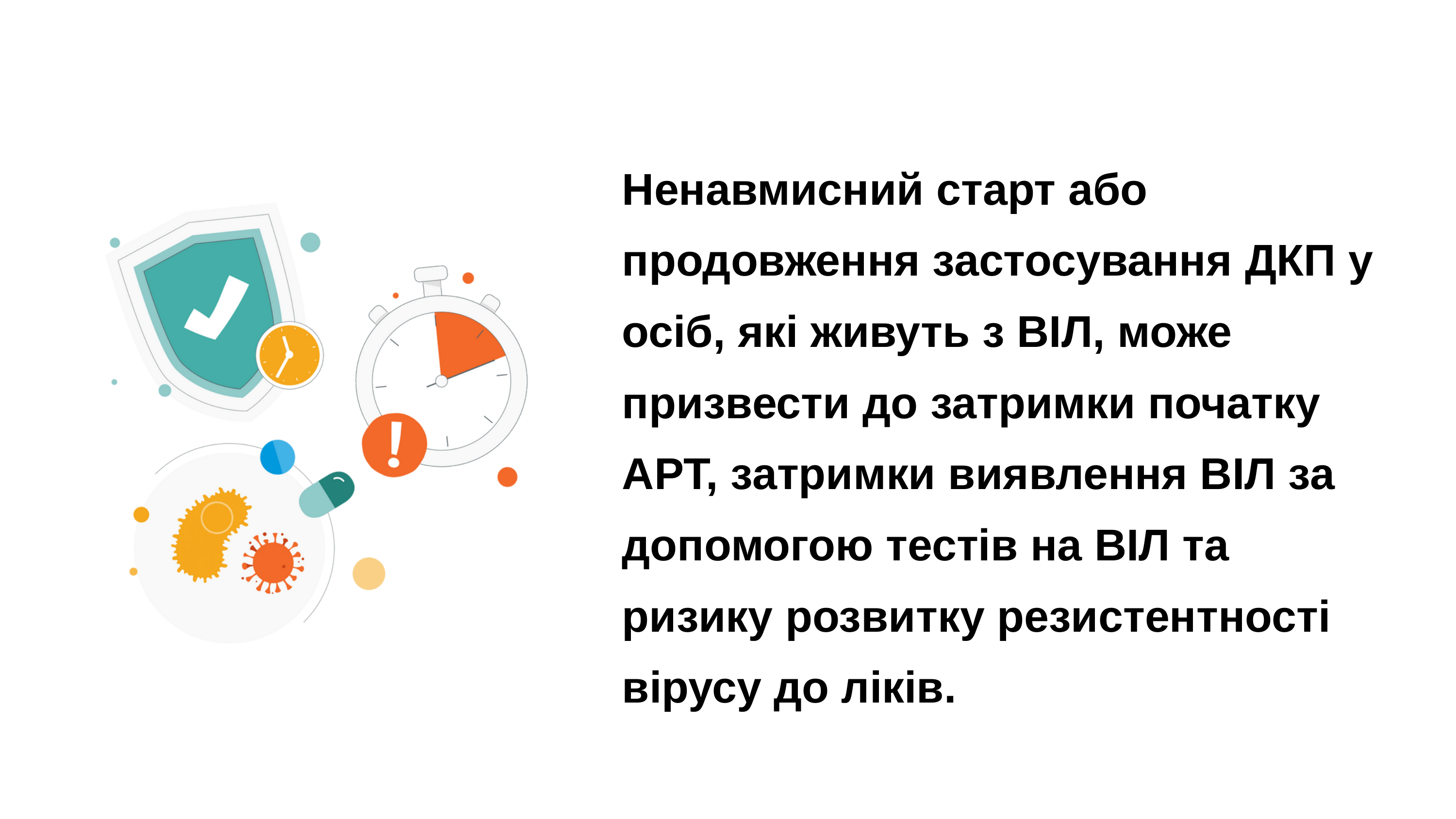

Ненавмисний старт або продовження застосування ДКП у осіб, які живуть з ВІЛ, може призвести до затримки початку АРТ, затримки виявлення ВІЛ за допомогою тестів на ВІЛ та ризику розвитку резистентності вірусу до ліків.